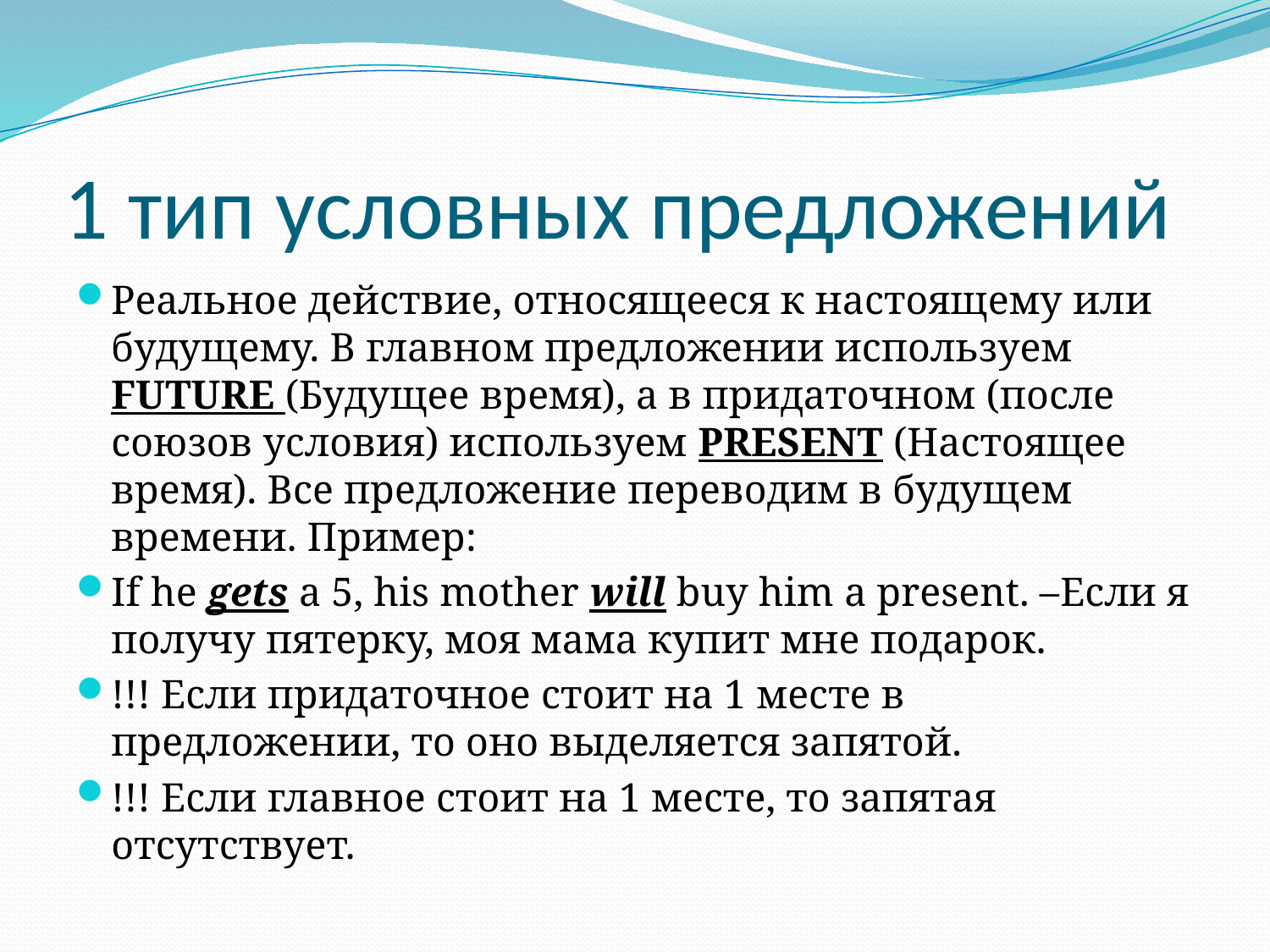

# 1 тип условных предложений
Реальное действие, относящееся к настоящему или будущему. В главном предложении используем FUTURE (Будущее время), а в придаточном (после союзов условия) используем PRESENT (Настоящее время). Все предложение переводим в будущем времени. Пример:
If he gets a 5, his mother will buy him a present. –Если я получу пятерку, моя мама купит мне подарок.
!!! Если придаточное стоит на 1 месте в предложении, то оно выделяется запятой.
!!! Если главное стоит на 1 месте, то запятая отсутствует.